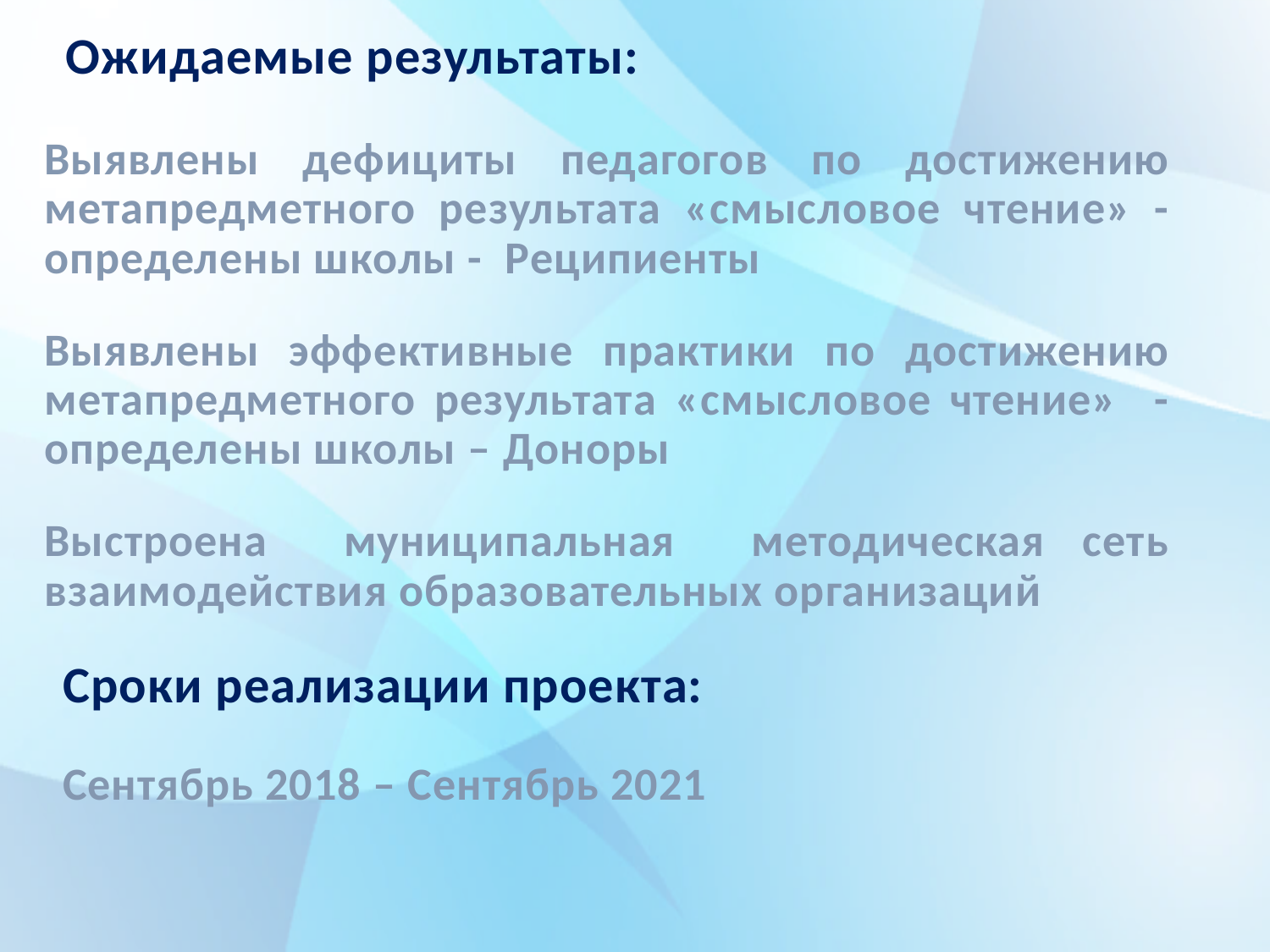

# Ожидаемые результаты:
Выявлены дефициты педагогов по достижению метапредметного результата «смысловое чтение» - определены школы -  Реципиенты
Выявлены эффективные практики по достижению метапредметного результата «смысловое чтение»  - определены школы – Доноры
Выстроена  муниципальная  методическая сеть взаимодействия образовательных организаций
    Сроки реализации проекта:
    Сентябрь 2018 – Сентябрь 2021